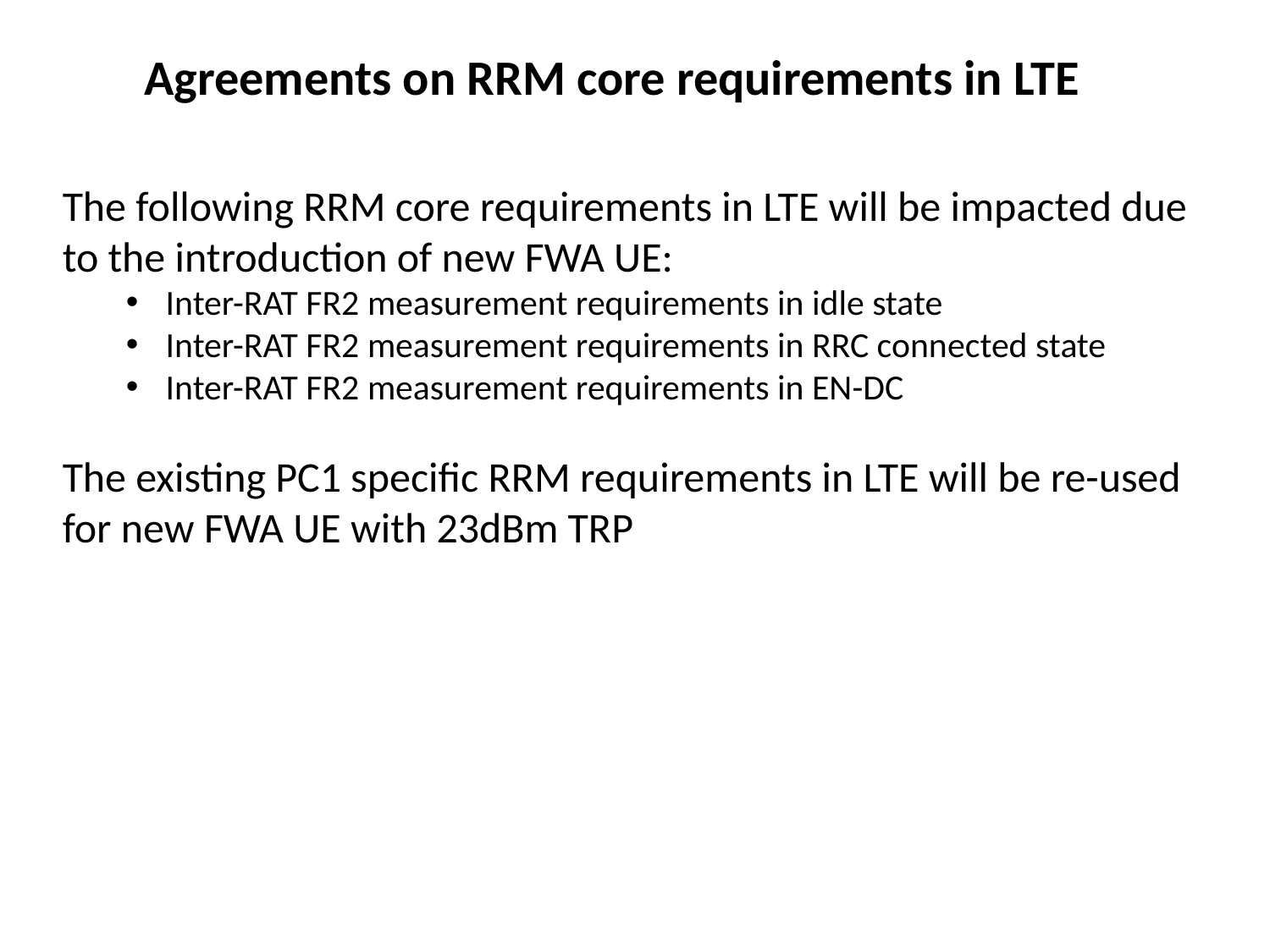

Agreements on RRM core requirements in LTE
The following RRM core requirements in LTE will be impacted due to the introduction of new FWA UE:
Inter-RAT FR2 measurement requirements in idle state
Inter-RAT FR2 measurement requirements in RRC connected state
Inter-RAT FR2 measurement requirements in EN-DC

The existing PC1 specific RRM requirements in LTE will be re-used for new FWA UE with 23dBm TRP